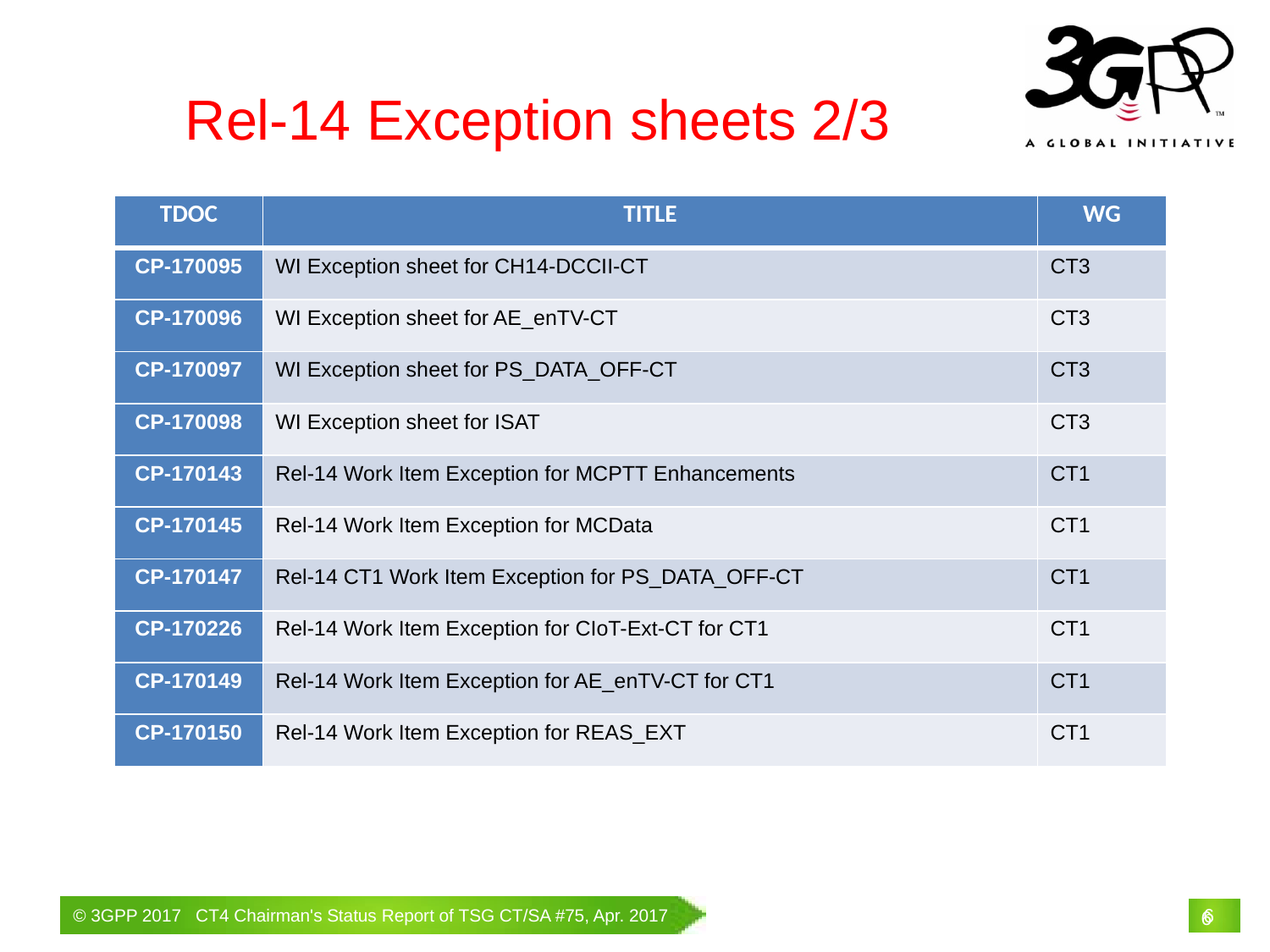

Rel-14 Exception sheets 2/3
| TDOC | TITLE | WG |
| --- | --- | --- |
| CP-170095 | WI Exception sheet for CH14-DCCII-CT | CT3 |
| CP-170096 | WI Exception sheet for AE\_enTV-CT | CT3 |
| CP-170097 | WI Exception sheet for PS\_DATA\_OFF-CT | CT3 |
| CP-170098 | WI Exception sheet for ISAT | CT3 |
| CP-170143 | Rel-14 Work Item Exception for MCPTT Enhancements | CT1 |
| CP-170145 | Rel-14 Work Item Exception for MCData | CT1 |
| CP-170147 | Rel-14 CT1 Work Item Exception for PS\_DATA\_OFF-CT | CT1 |
| CP-170226 | Rel-14 Work Item Exception for CIoT-Ext-CT for CT1 | CT1 |
| CP-170149 | Rel-14 Work Item Exception for AE\_enTV-CT for CT1 | CT1 |
| CP-170150 | Rel-14 Work Item Exception for REAS\_EXT | CT1 |

# 6